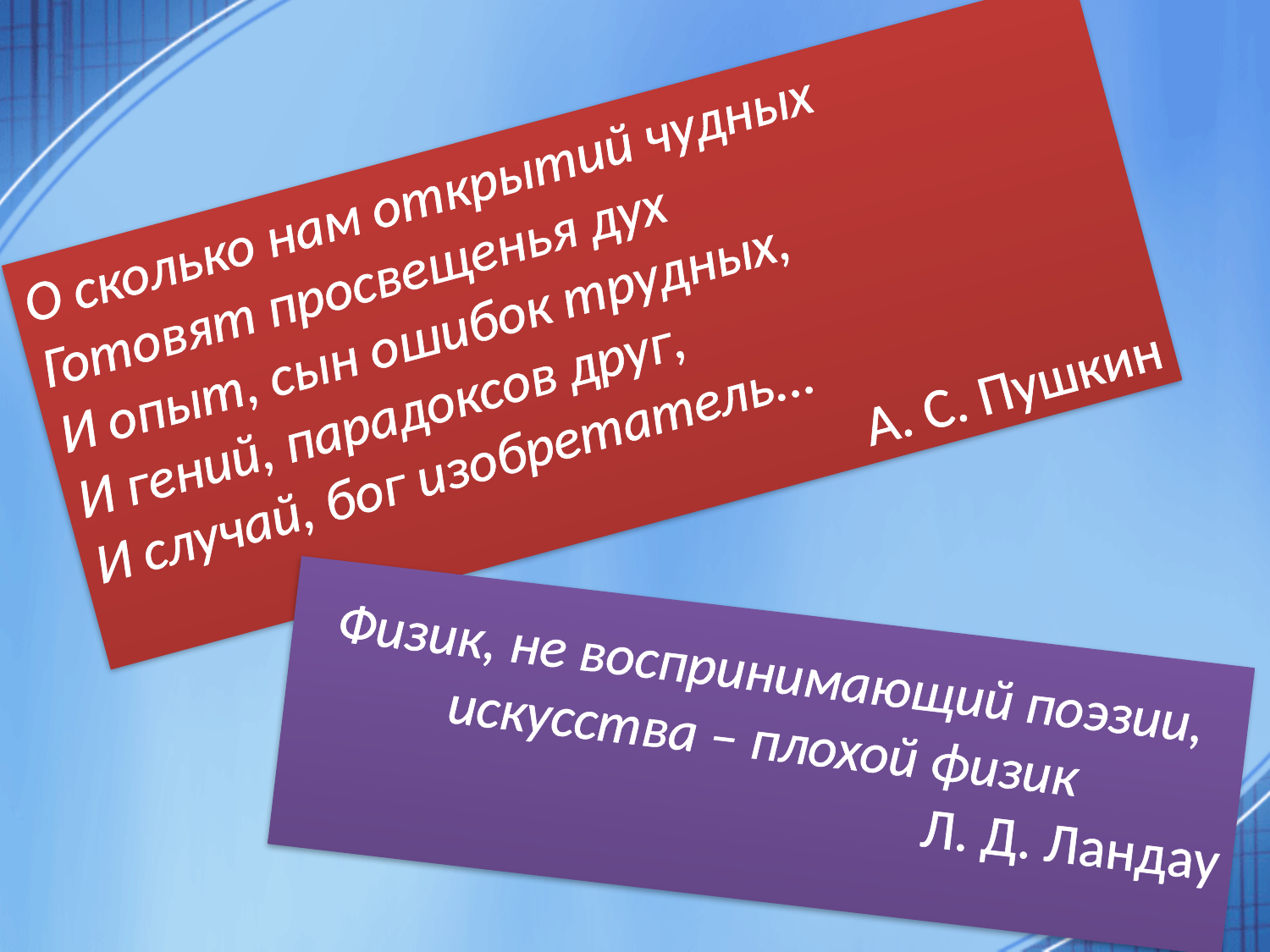

#
О сколько нам открытий чудных
Готовят просвещенья дух
И опыт, сын ошибок трудных,
И гений, парадоксов друг,
И случай, бог изобретатель...
 А. С. Пушкин

Физик, не воспринимающий поэзии, искусства – плохой физик
 Л. Д. Ландау